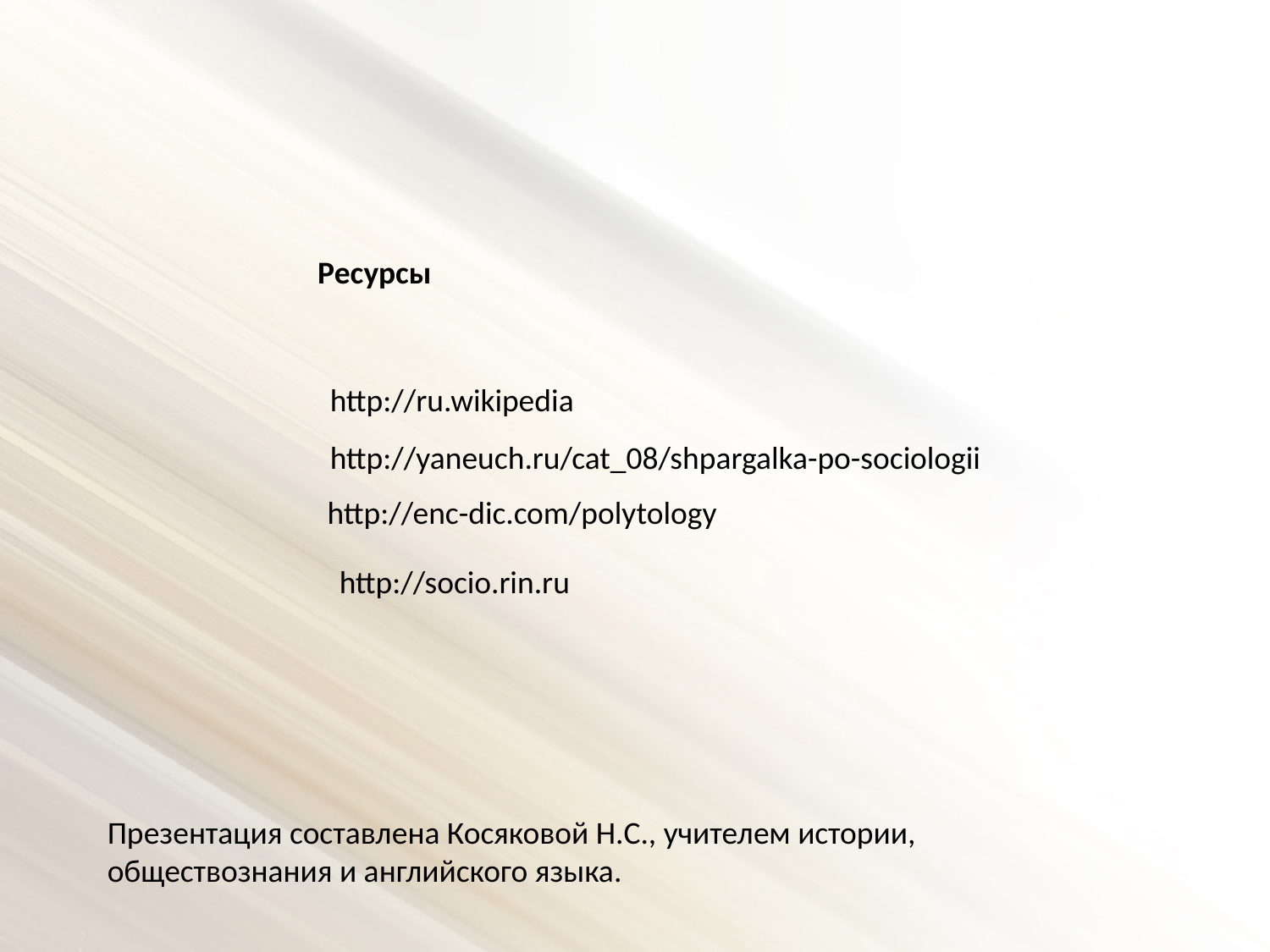

Ресурсы
http://ru.wikipedia
http://yaneuch.ru/cat_08/shpargalka-po-sociologii
http://enc-dic.com/polytology
http://socio.rin.ru
Презентация составлена Косяковой Н.С., учителем истории, обществознания и английского языка.